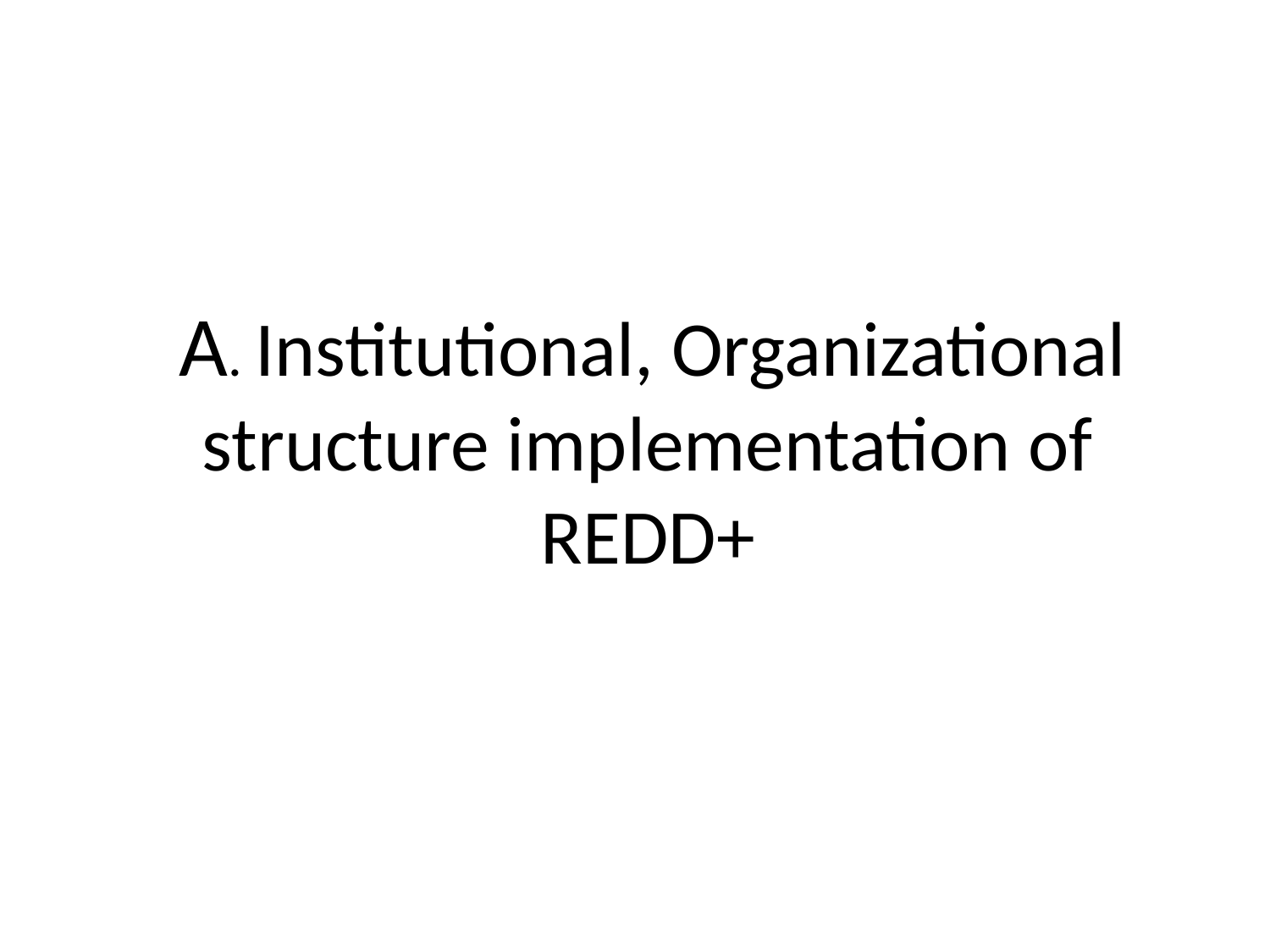

A. Institutional, Organizational structure implementation of REDD+